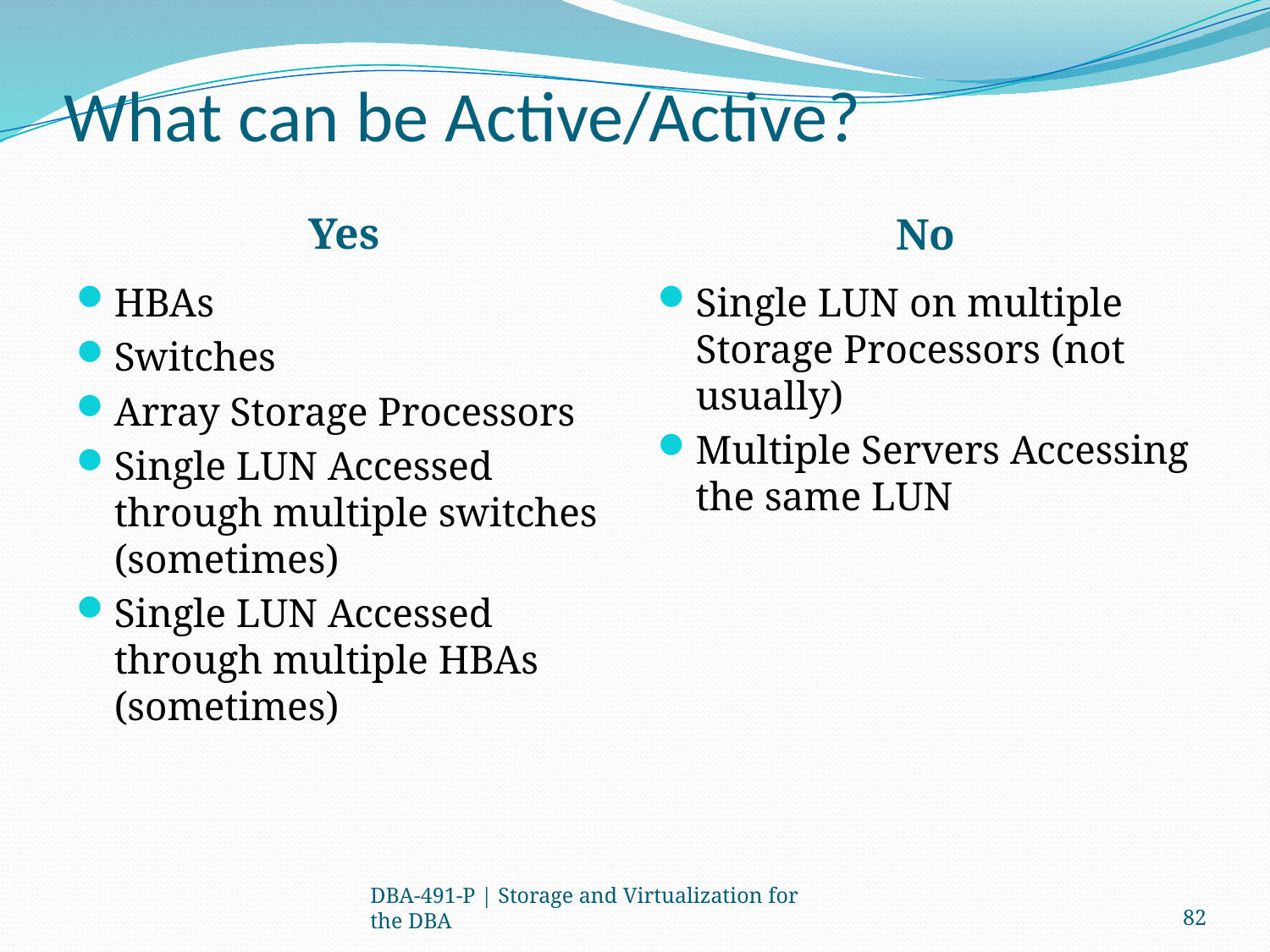

# What can be Active/Active?
Yes
No
HBAs
Switches
Array Storage Processors
Single LUN Accessed through multiple switches (sometimes)
Single LUN Accessed through multiple HBAs (sometimes)
Single LUN on multiple Storage Processors (not usually)
Multiple Servers Accessing the same LUN

DBA-491-P | Storage and Virtualization for the DBA
82